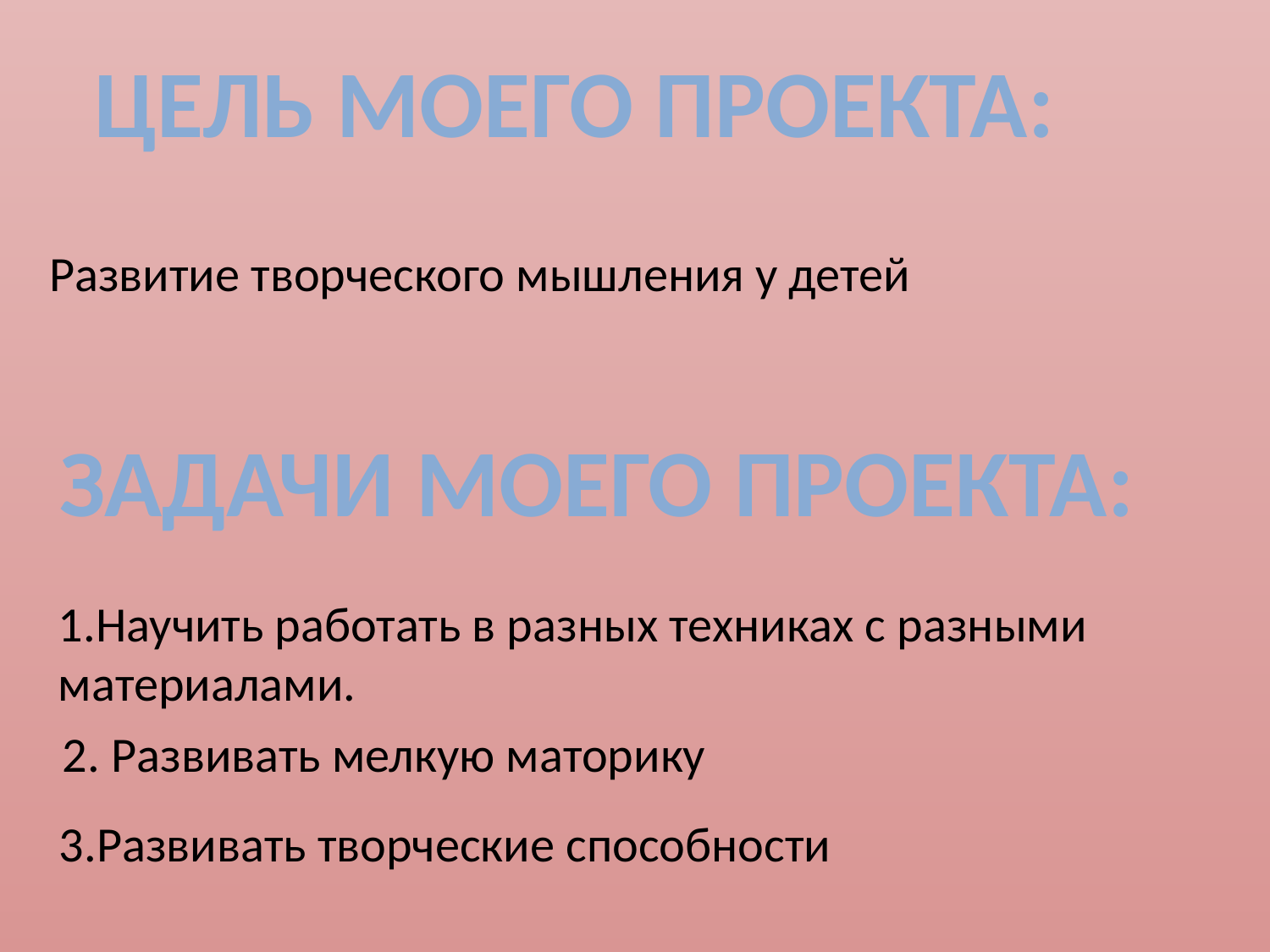

ЦЕЛЬ МОЕГО ПРОЕКТА:
Развитие творческого мышления у детей
ЗАДАЧИ МОЕГО ПРОЕКТА:
1.Научить работать в разных техниках с разными материалами.
2. Развивать мелкую маторику
3.
Развивать творческие способности